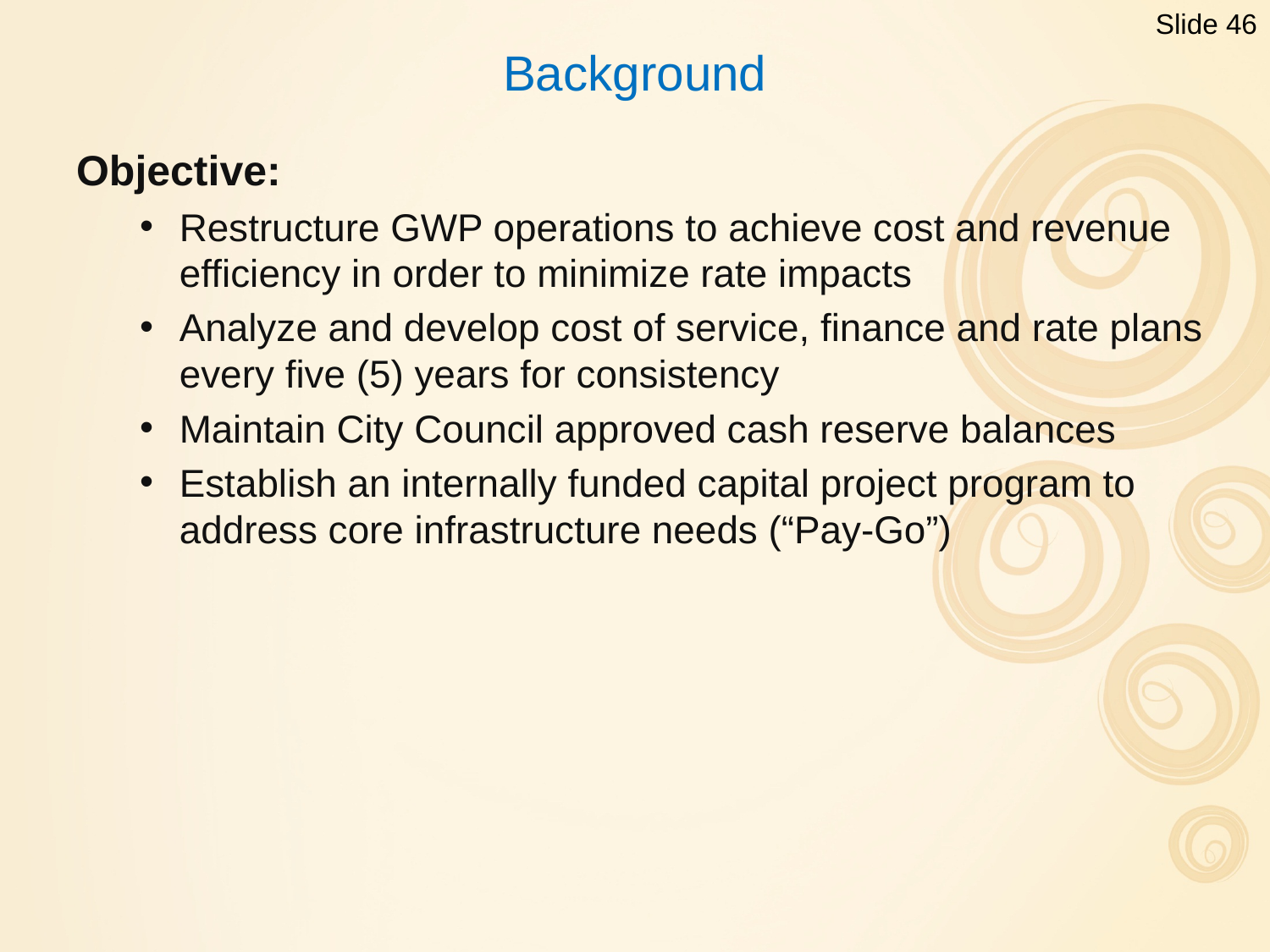

Slide 46
# Background
Objective:
Restructure GWP operations to achieve cost and revenue efficiency in order to minimize rate impacts
Analyze and develop cost of service, finance and rate plans every five (5) years for consistency
Maintain City Council approved cash reserve balances
Establish an internally funded capital project program to address core infrastructure needs (“Pay-Go”)